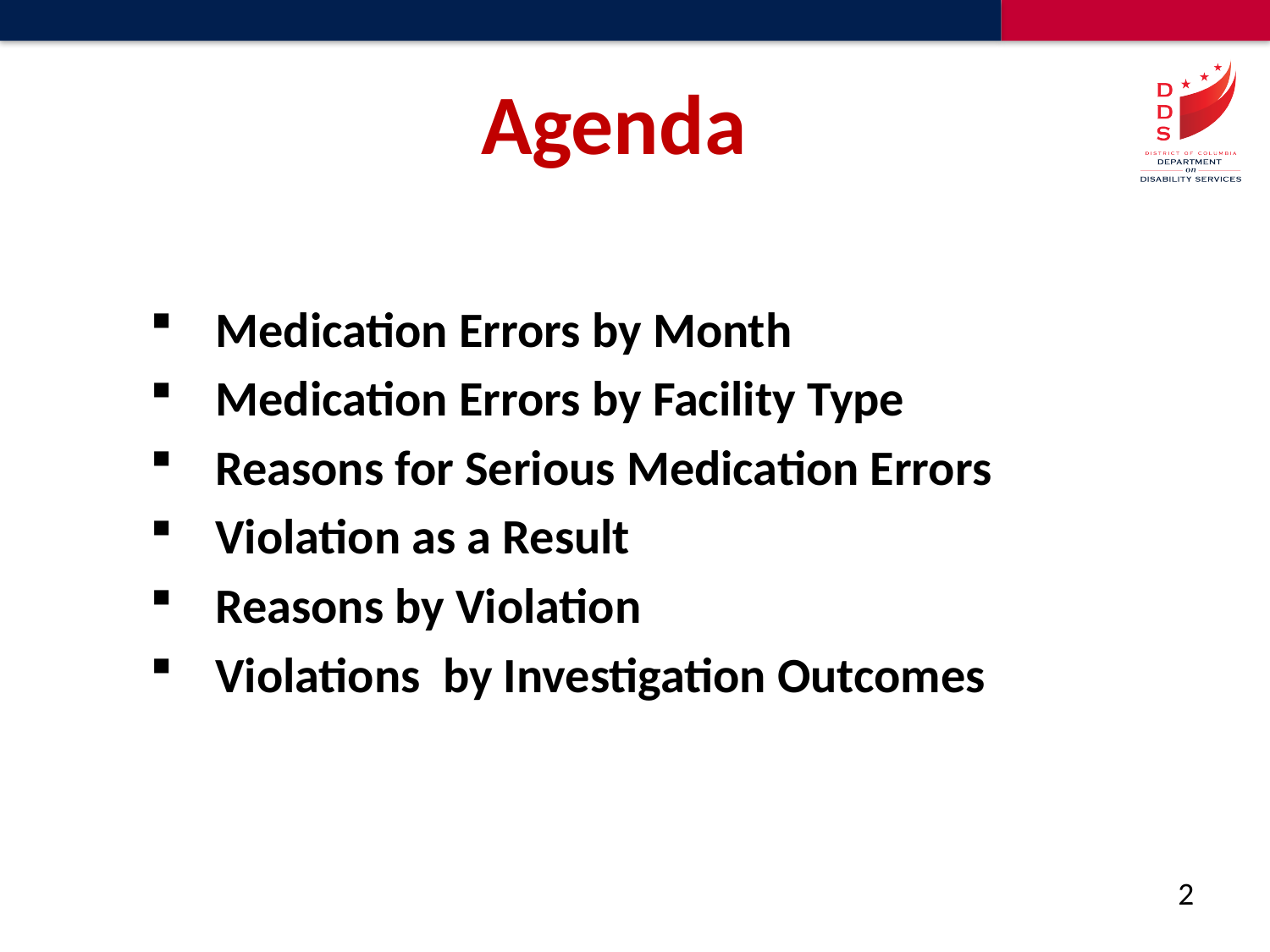

# Agenda

Medication Errors by Month
Medication Errors by Facility Type
Reasons for Serious Medication Errors
Violation as a Result
Reasons by Violation
Violations  by Investigation Outcomes

2